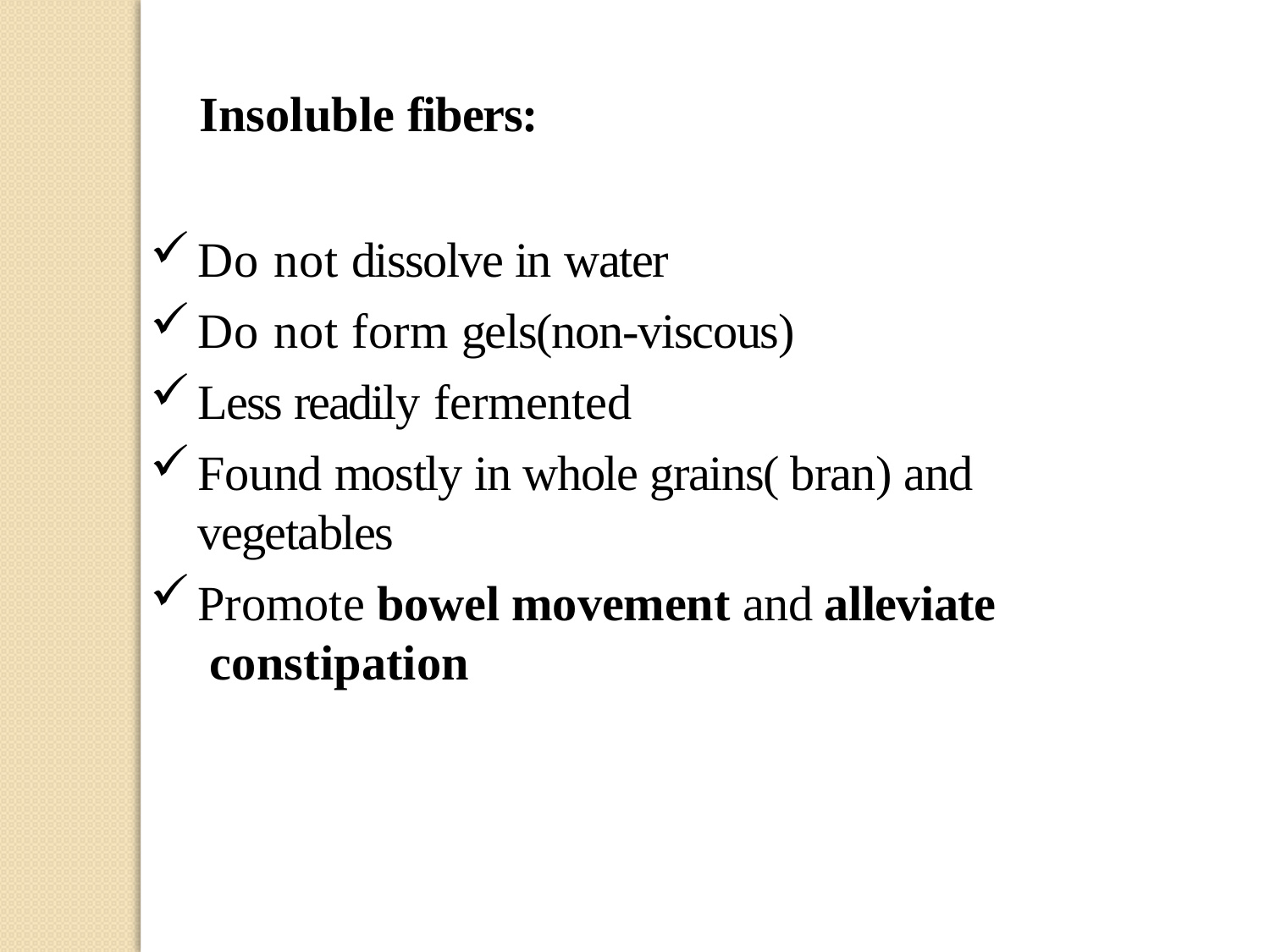

Insoluble fibers:

Do not dissolve in water
Do not form gels(non-viscous)
Less readily fermented
Found mostly in whole grains( bran) and vegetables
Promote bowel movement and alleviate  constipation